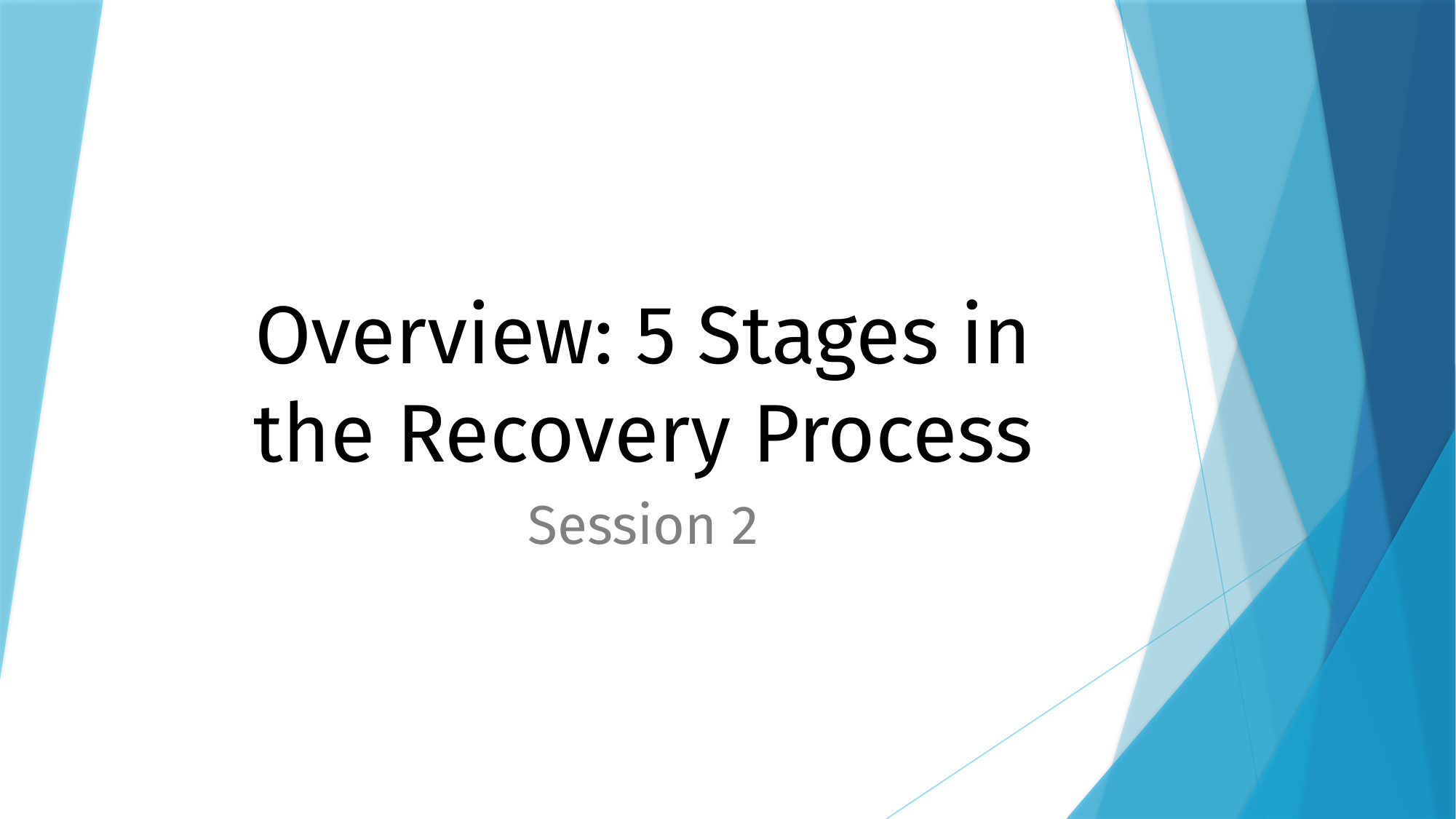

# Overview: 5 Stages in the Recovery Process
Session 2